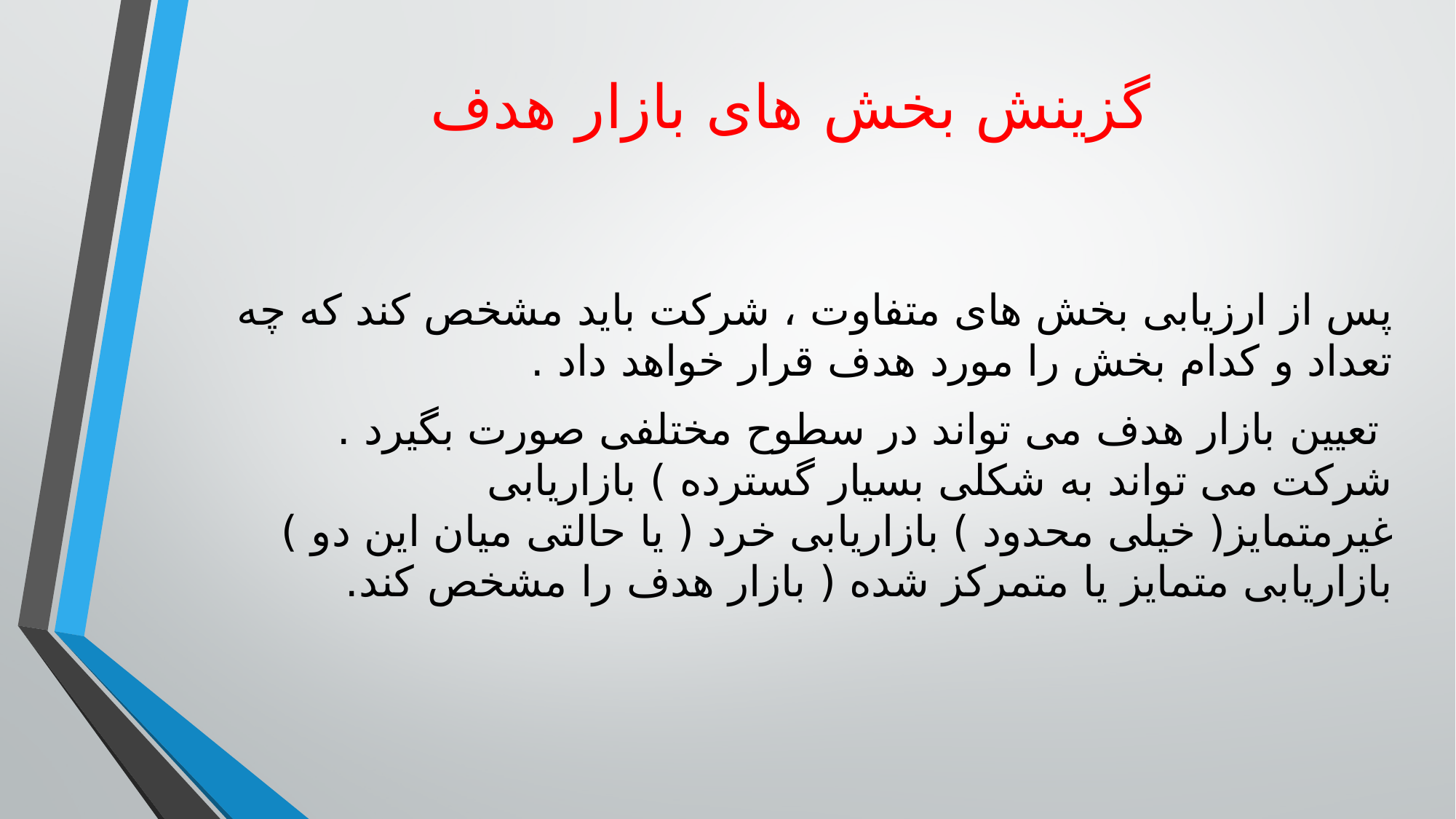

# گزینش بخش های بازار هدف
پس از ارزیابی بخش های متفاوت ، شرکت باید مشخص کند که چه تعداد و کدام بخش را مورد هدف قرار خواهد داد .
 تعیین بازار هدف می تواند در سطوح مختلفی صورت بگیرد . شرکت می تواند به شکلی بسیار گسترده ) بازاریابی غیرمتمایز( خیلی محدود ) بازاریابی خرد ( یا حالتی میان این دو ) بازاریابی متمایز یا متمرکز شده ( بازار هدف را مشخص کند.